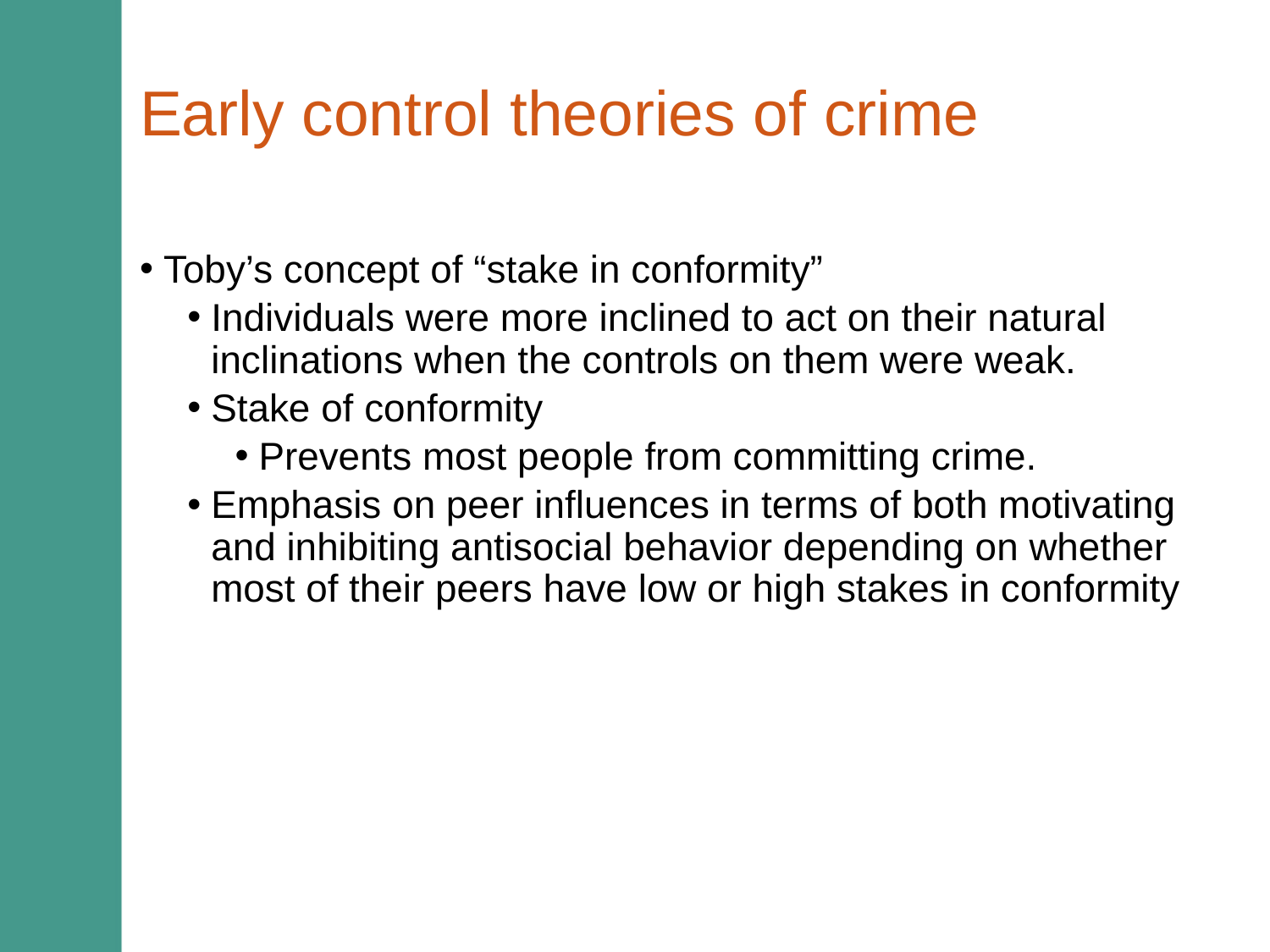

# Early control theories of crime
Toby’s concept of “stake in conformity”
Individuals were more inclined to act on their natural inclinations when the controls on them were weak.
Stake of conformity
Prevents most people from committing crime.
Emphasis on peer influences in terms of both motivating and inhibiting antisocial behavior depending on whether most of their peers have low or high stakes in conformity